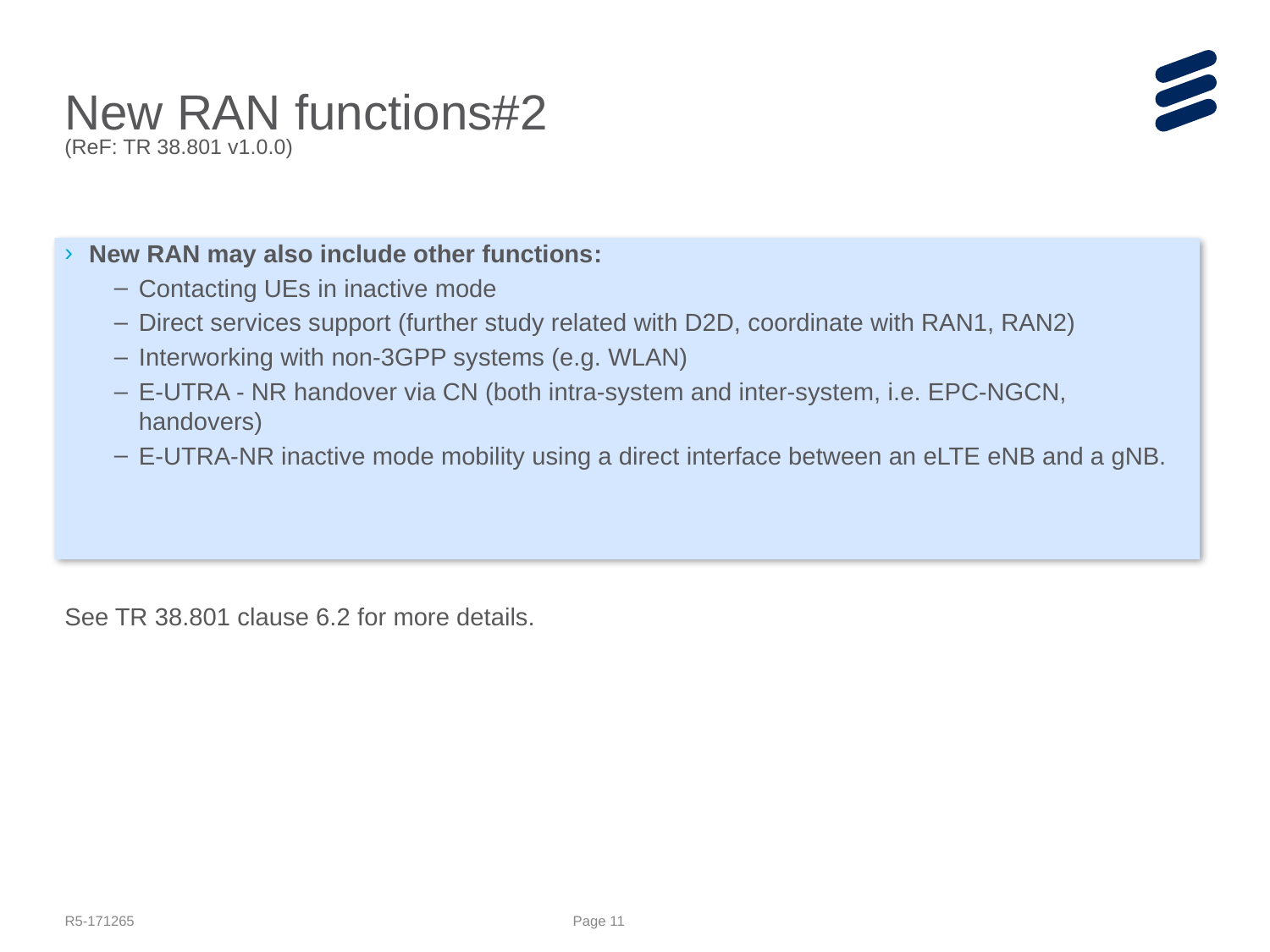

# New RAN functions#2 (ReF: TR 38.801 v1.0.0)
New RAN may also include other functions:
Contacting UEs in inactive mode
Direct services support (further study related with D2D, coordinate with RAN1, RAN2)
Interworking with non-3GPP systems (e.g. WLAN)
E-UTRA - NR handover via CN (both intra-system and inter-system, i.e. EPC-NGCN, handovers)
E-UTRA-NR inactive mode mobility using a direct interface between an eLTE eNB and a gNB.

See TR 38.801 clause 6.2 for more details.